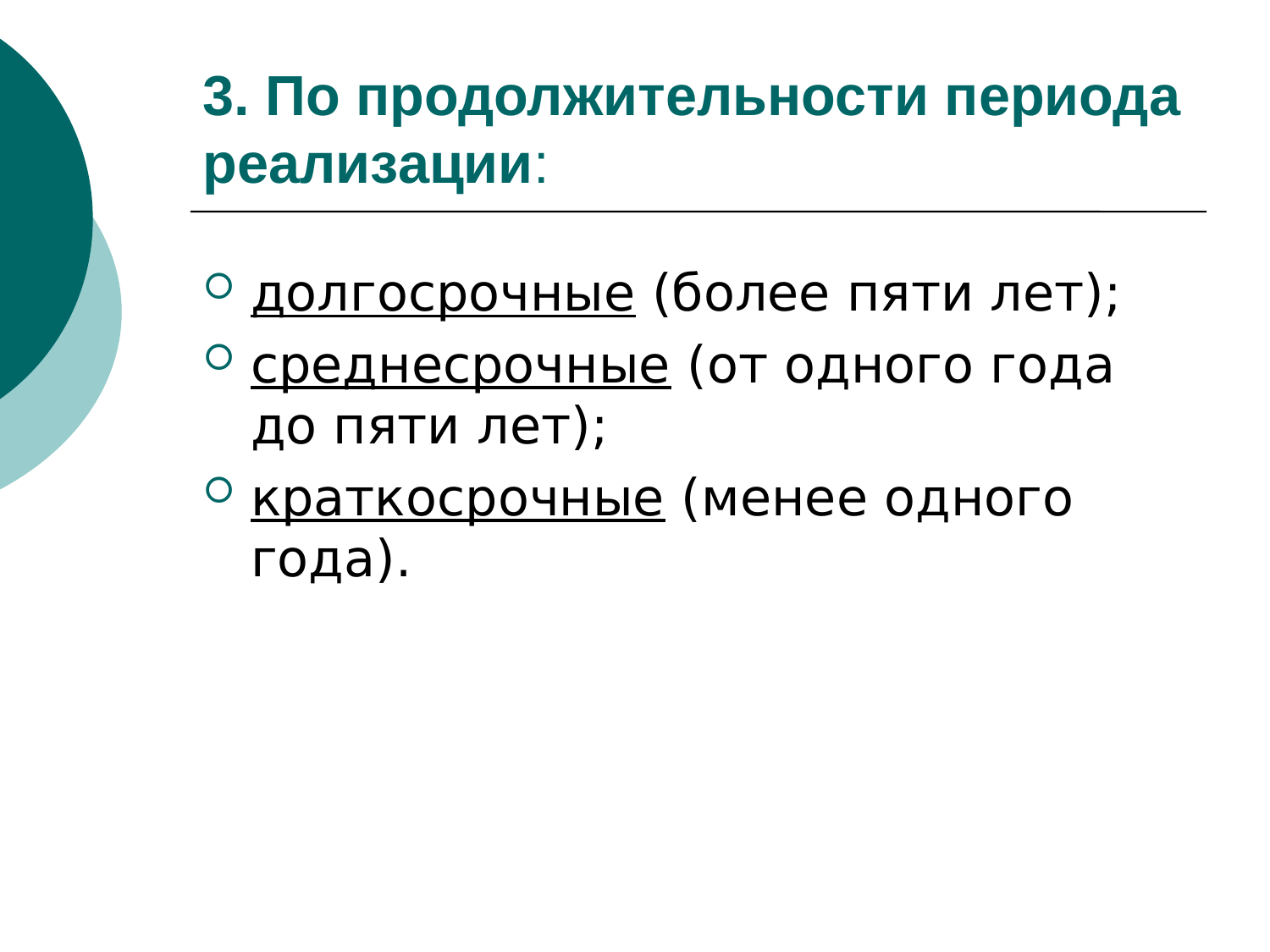

# 3. По продолжительности периода реализации:
долгосрочные (более пяти лет);
среднесрочные (от одного года до пяти лет);
краткосрочные (менее одного года).